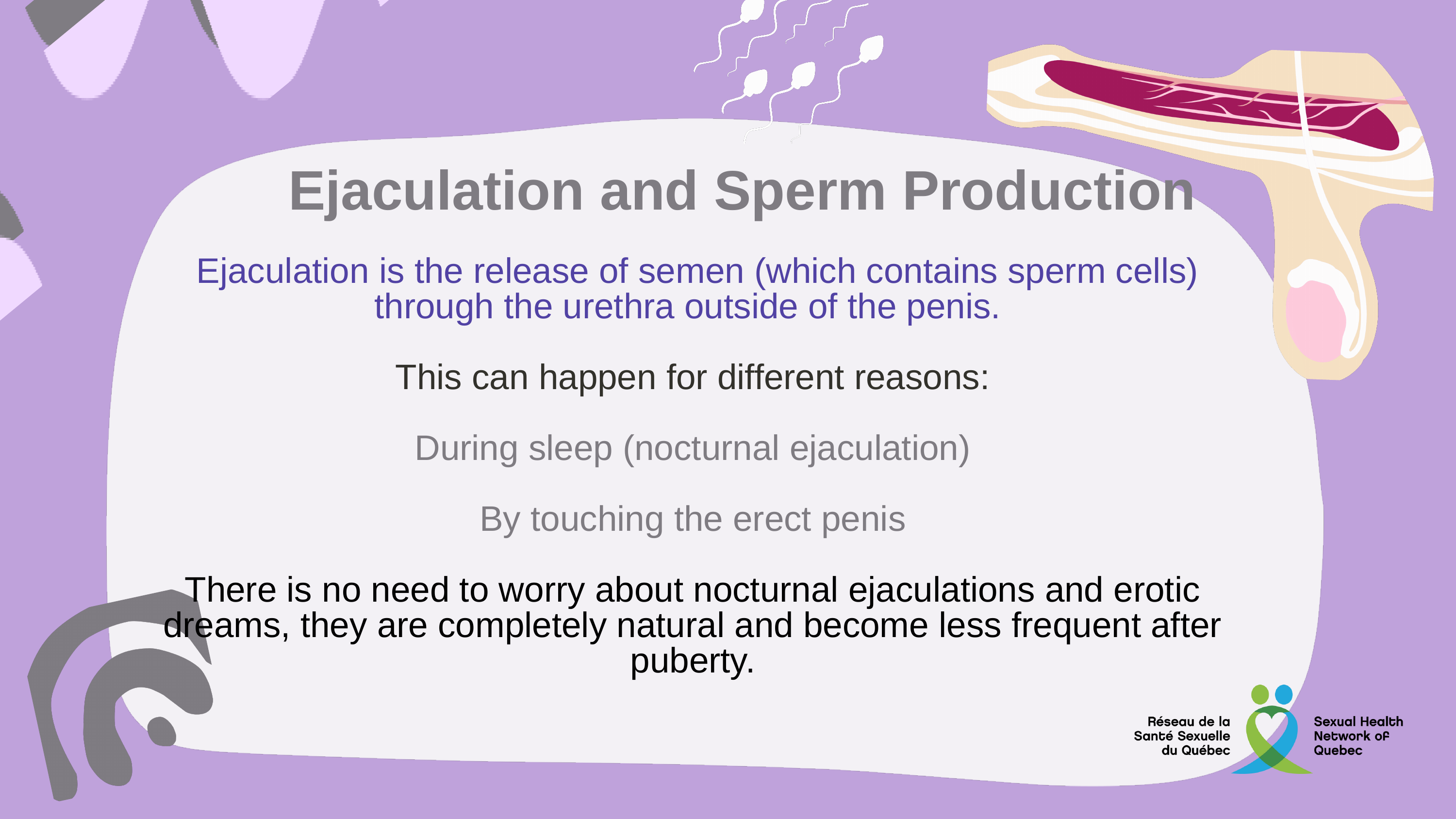

Ejaculation and Sperm Production

 Ejaculation is the release of semen (which contains sperm cells) through the urethra outside of the penis.

This can happen for different reasons:

During sleep (nocturnal ejaculation)

By touching the erect penis

There is no need to worry about nocturnal ejaculations and erotic dreams, they are completely natural and become less frequent after puberty.